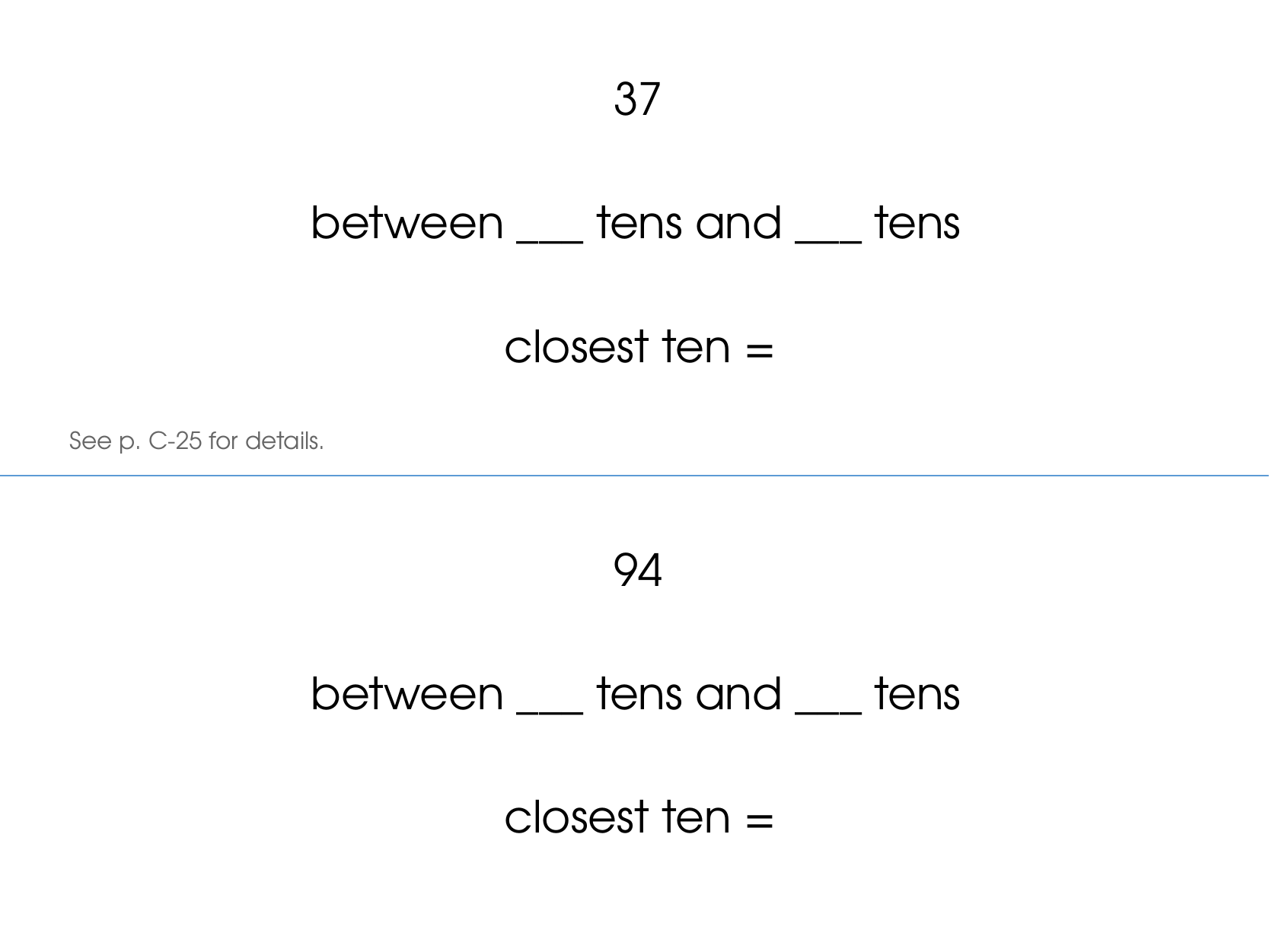

37
between ___ tens and ___ tens
closest ten =
See p. C-25 for details.
94
between ___ tens and ___ tens
closest ten =